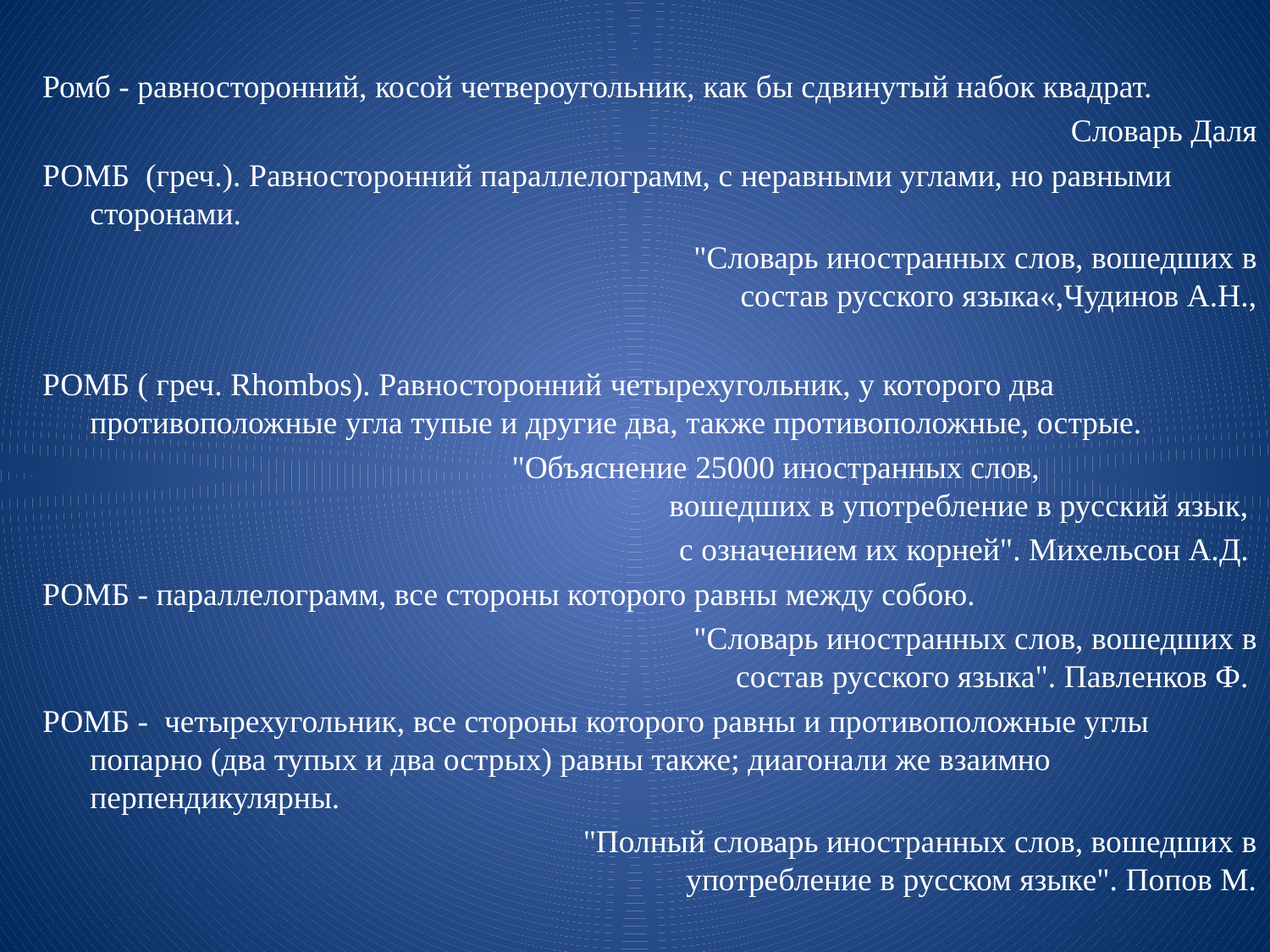

Ромб - равносторонний, косой четвероугольник, как бы сдвинутый набок квадрат.
Словарь Даля
РОМБ  (греч.). Равносторонний параллелограмм, с неравными углами, но равными сторонами.
                                                                        "Словарь иностранных слов, вошедших в состав русского языка«,Чудинов А.Н.,

РОМБ ( греч. Rhombos). Равносторонний четырехугольник, у которого два противоположные угла тупые и другие два, также противоположные, острые.
                                                          "Объяснение 25000 иностранных слов,                                                    вошедших в употребление в русский язык,
с означением их корней". Михельсон А.Д.
РОМБ - параллелограмм, все стороны которого равны между собою.
                                                                     "Словарь иностранных слов, вошедших в состав русского языка". Павленков Ф.
РОМБ -  четырехугольник, все стороны которого равны и противоположные углы попарно (два тупых и два острых) равны также; диагонали же взаимно перпендикулярны.
                                                               "Полный словарь иностранных слов, вошедших в употребление в русском языке". Попов М.